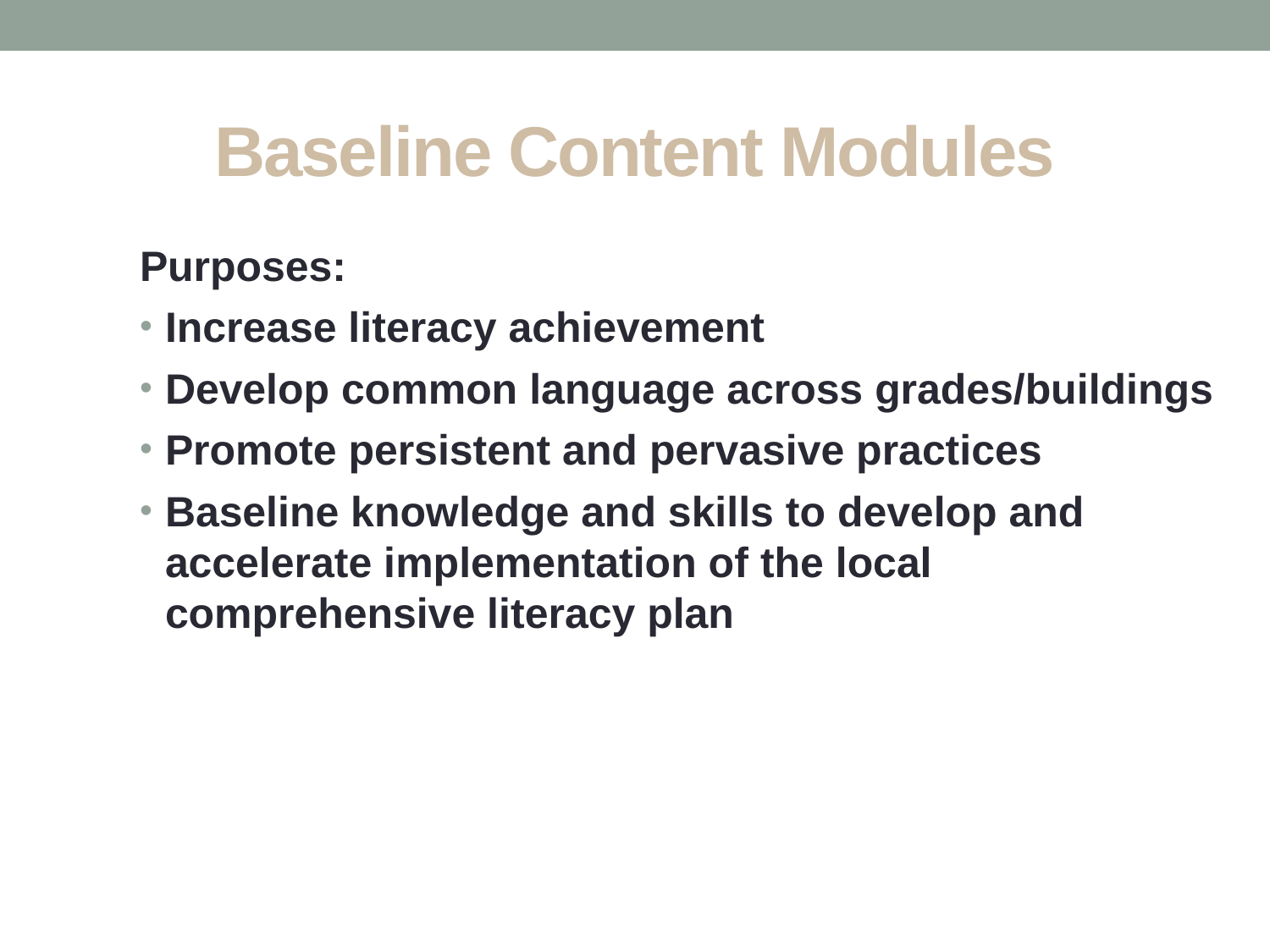

# Baseline Content Modules
Purposes:
Increase literacy achievement
Develop common language across grades/buildings
Promote persistent and pervasive practices
Baseline knowledge and skills to develop and accelerate implementation of the local comprehensive literacy plan